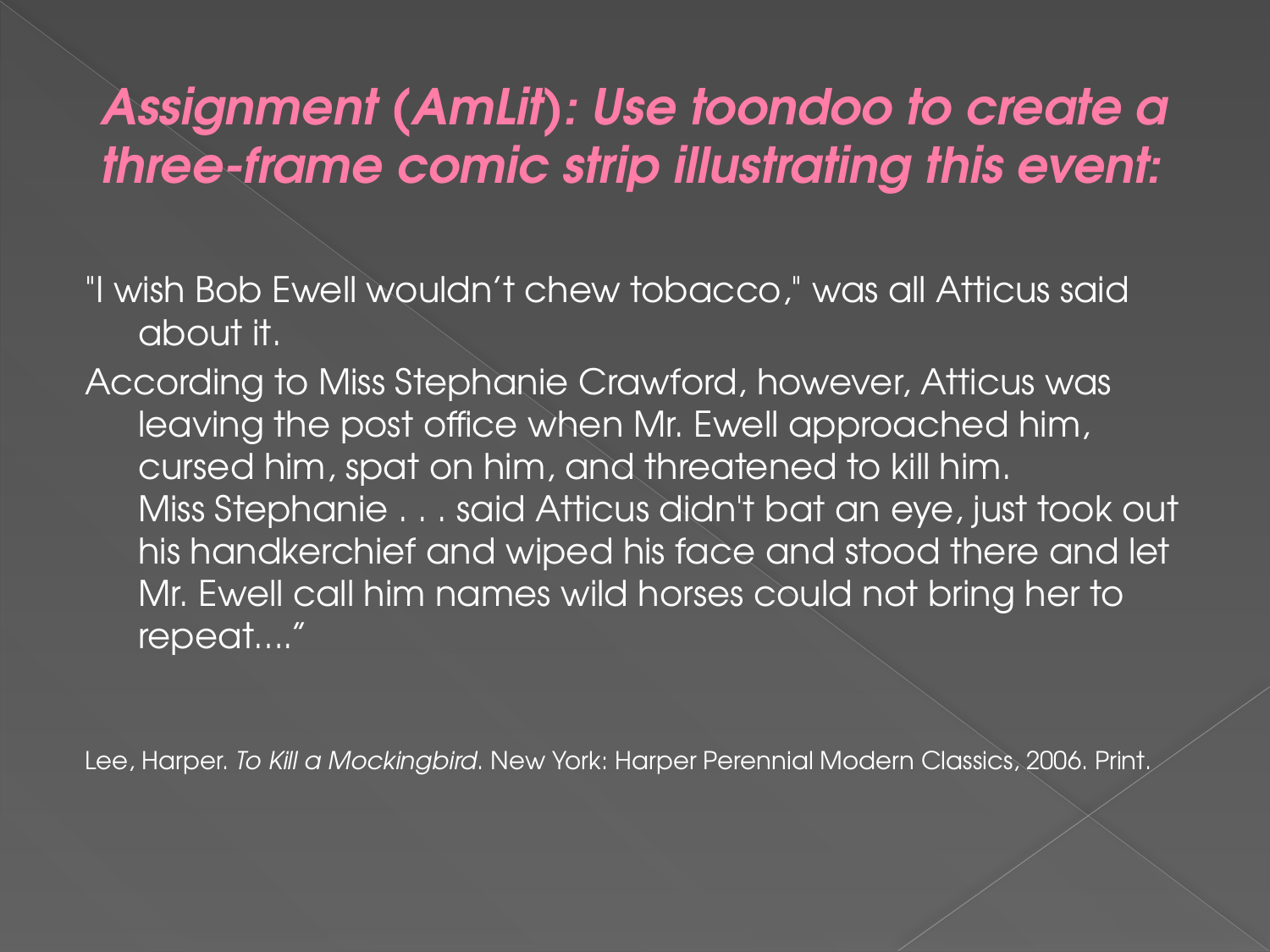

# Assignment (AmLit): Use toondoo to create a three-frame comic strip illustrating this event:
"I wish Bob Ewell wouldn’t chew tobacco," was all Atticus said about it.
According to Miss Stephanie Crawford, however, Atticus was leaving the post office when Mr. Ewell approached him, cursed him, spat on him, and threatened to kill him.
Miss Stephanie . . . said Atticus didn't bat an eye, just took out his handkerchief and wiped his face and stood there and let Mr. Ewell call him names wild horses could not bring her to repeat….”

Lee, Harper. To Kill a Mockingbird. New York: Harper Perennial Modern Classics, 2006. Print.